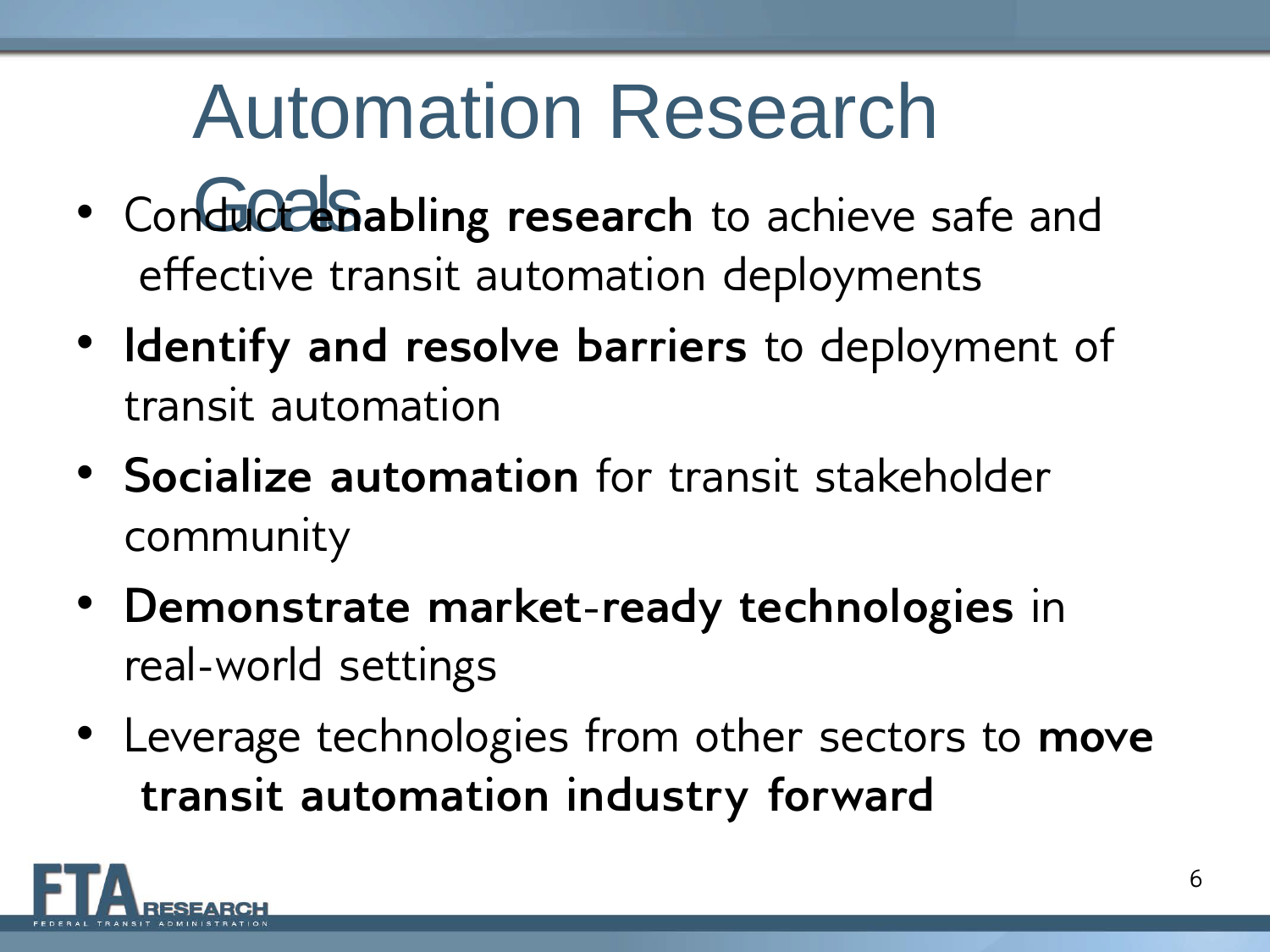

# Automation Research Goals
Conduct enabling research to achieve safe and  effective transit automation deployments
Identify and resolve barriers to deployment of  transit automation
Socialize automation for transit stakeholder  community
Demonstrate market-ready technologies in  real-world settings
Leverage technologies from other sectors to move  transit automation industry forward
6